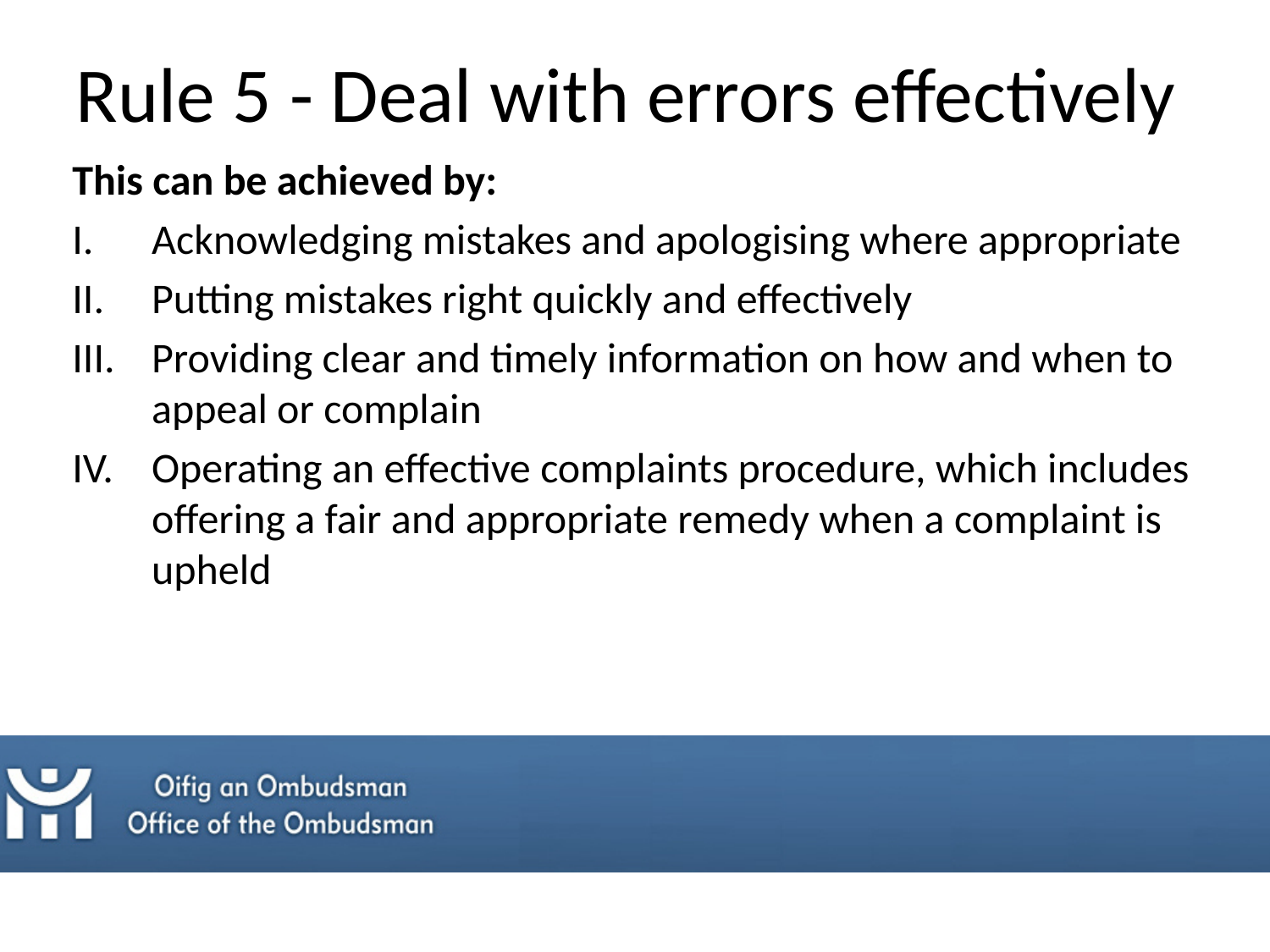

Rule 5 - Deal with errors effectively
This can be achieved by:
Acknowledging mistakes and apologising where appropriate
Putting mistakes right quickly and effectively
Providing clear and timely information on how and when to appeal or complain
Operating an effective complaints procedure, which includes offering a fair and appropriate remedy when a complaint is upheld